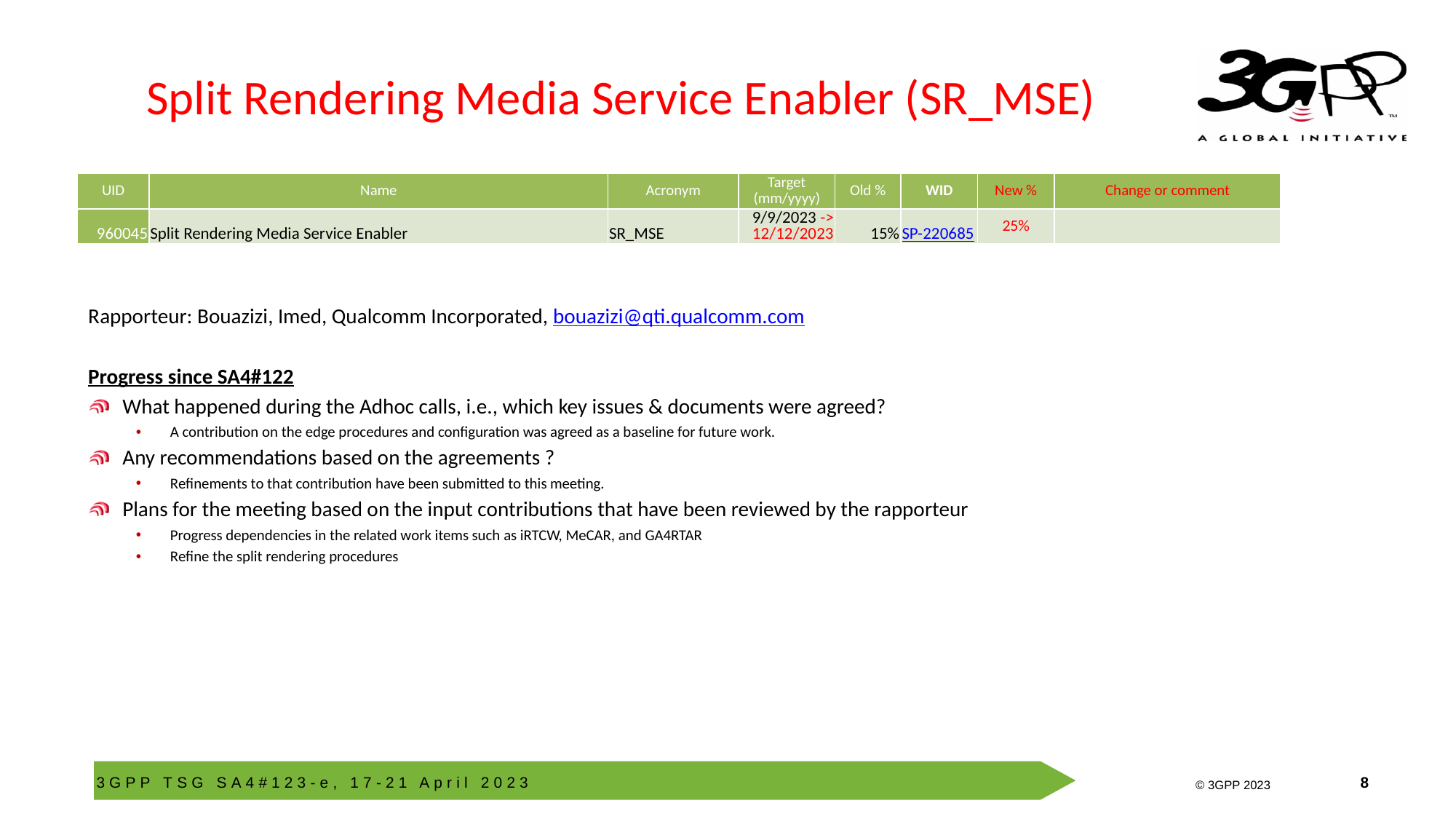

# Split Rendering Media Service Enabler (SR_MSE)
| UID | Name | Acronym | Target (mm/yyyy) | Old % | WID | New % | Change or comment |
| --- | --- | --- | --- | --- | --- | --- | --- |
| 960045 | Split Rendering Media Service Enabler | SR\_MSE | 9/9/2023 -> 12/12/2023 | 15% | SP-220685 | 25% |  |
Rapporteur: Bouazizi, Imed, Qualcomm Incorporated, bouazizi@qti.qualcomm.com

Progress since SA4#122
What happened during the Adhoc calls, i.e., which key issues & documents were agreed?
A contribution on the edge procedures and configuration was agreed as a baseline for future work.
Any recommendations based on the agreements ?
Refinements to that contribution have been submitted to this meeting.
Plans for the meeting based on the input contributions that have been reviewed by the rapporteur
Progress dependencies in the related work items such as iRTCW, MeCAR, and GA4RTAR
Refine the split rendering procedures